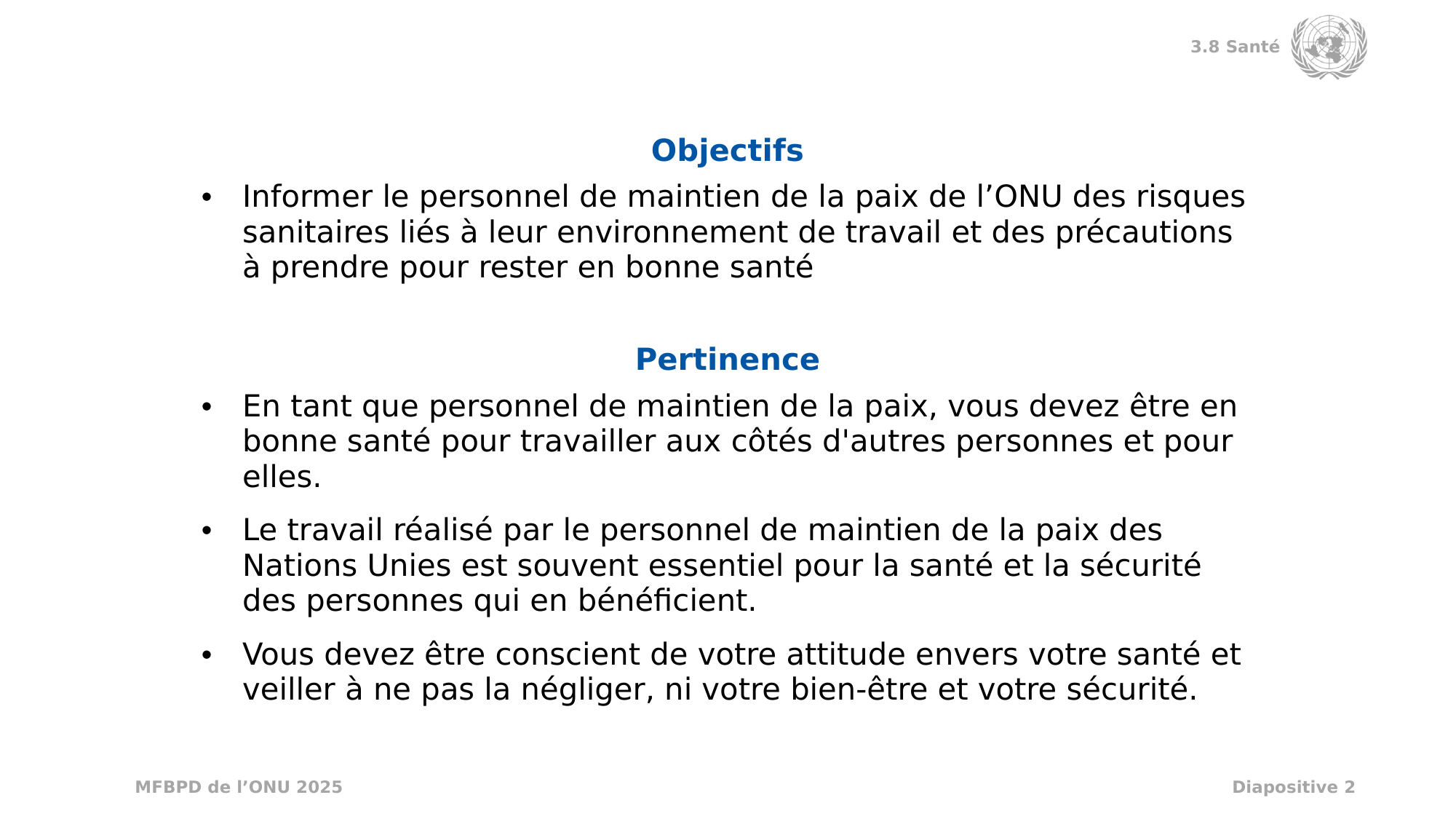

| Objectifs |
| --- |
| Informer le personnel de maintien de la paix de l’ONU des risques sanitaires liés à leur environnement de travail et des précautions à prendre pour rester en bonne santé |
|  |
| Pertinence |
| En tant que personnel de maintien de la paix, vous devez être en bonne santé pour travailler aux côtés d'autres personnes et pour elles. Le travail réalisé par le personnel de maintien de la paix des Nations Unies est souvent essentiel pour la santé et la sécurité des personnes qui en bénéficient. Vous devez être conscient de votre attitude envers votre santé et veiller à ne pas la négliger, ni votre bien-être et votre sécurité. |